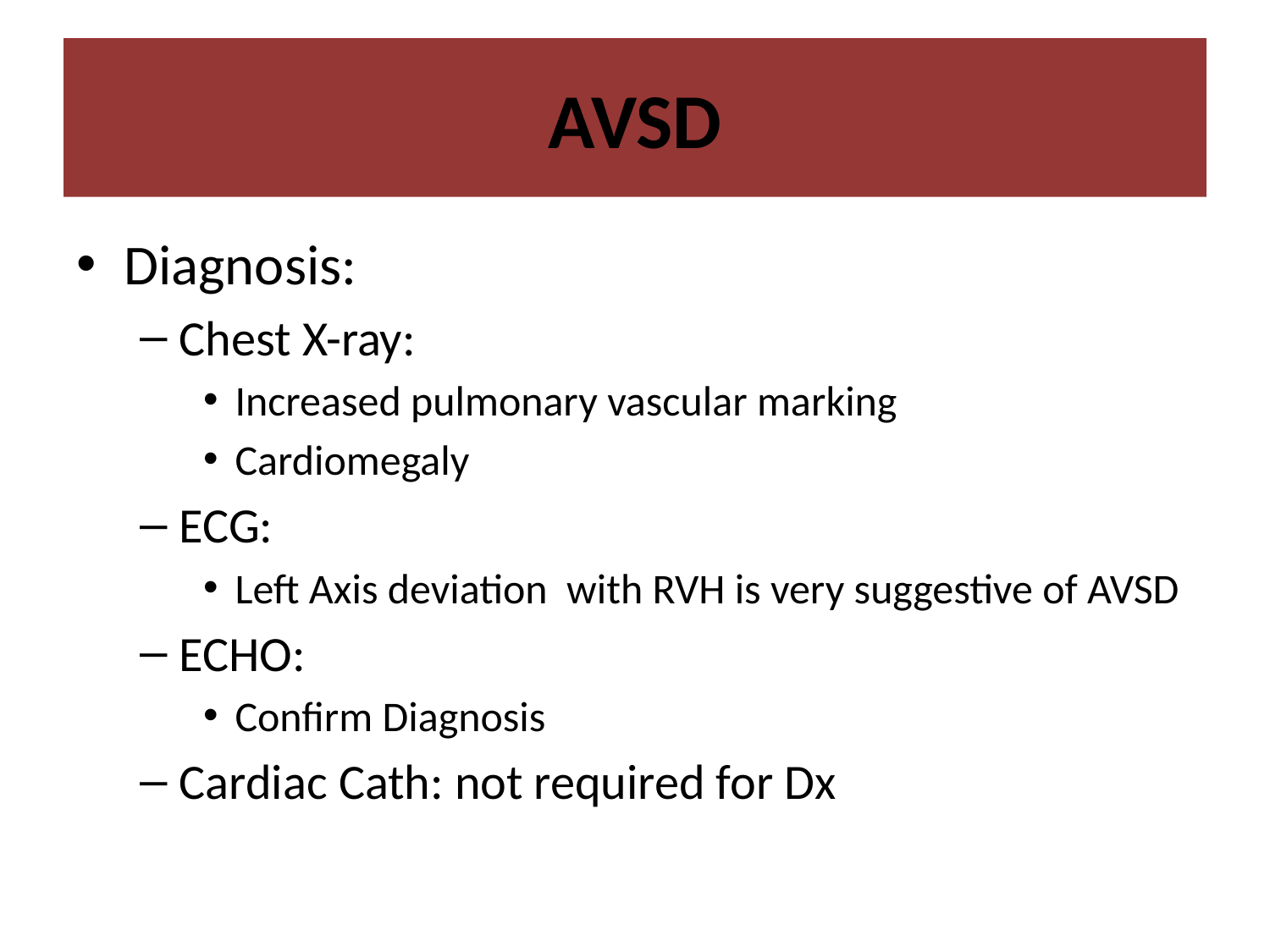

# AVSD
Diagnosis:
Chest X-ray:
Increased pulmonary vascular marking
Cardiomegaly
ECG:
Left Axis deviation  with RVH is very suggestive of AVSD
ECHO:
Confirm Diagnosis
Cardiac Cath: not required for Dx